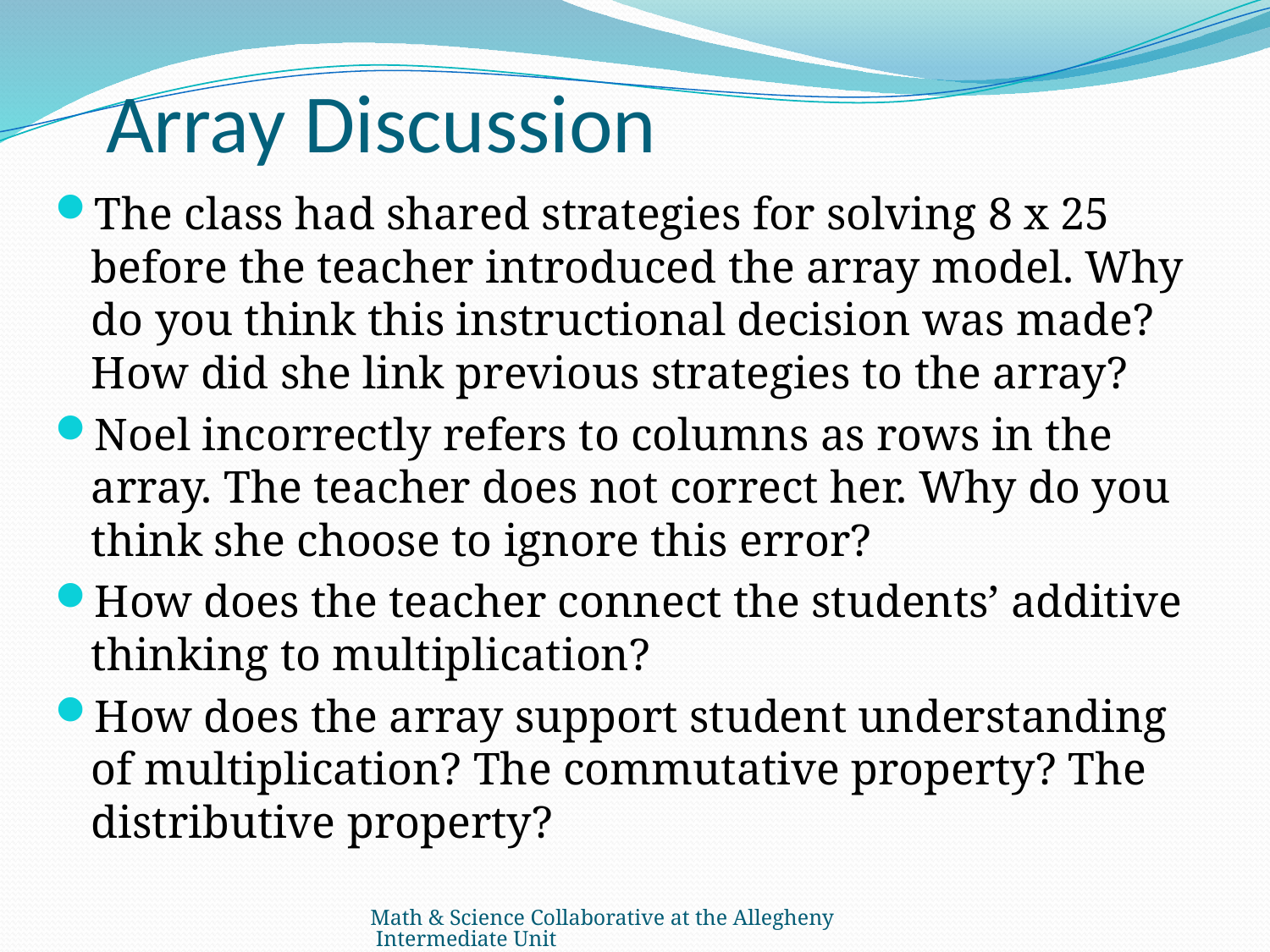

# Array Discussion
The class had shared strategies for solving 8 x 25 before the teacher introduced the array model. Why do you think this instructional decision was made? How did she link previous strategies to the array?
Noel incorrectly refers to columns as rows in the array. The teacher does not correct her. Why do you think she choose to ignore this error?
How does the teacher connect the students’ additive thinking to multiplication?
How does the array support student understanding of multiplication? The commutative property? The distributive property?
Math & Science Collaborative at the Allegheny Intermediate Unit